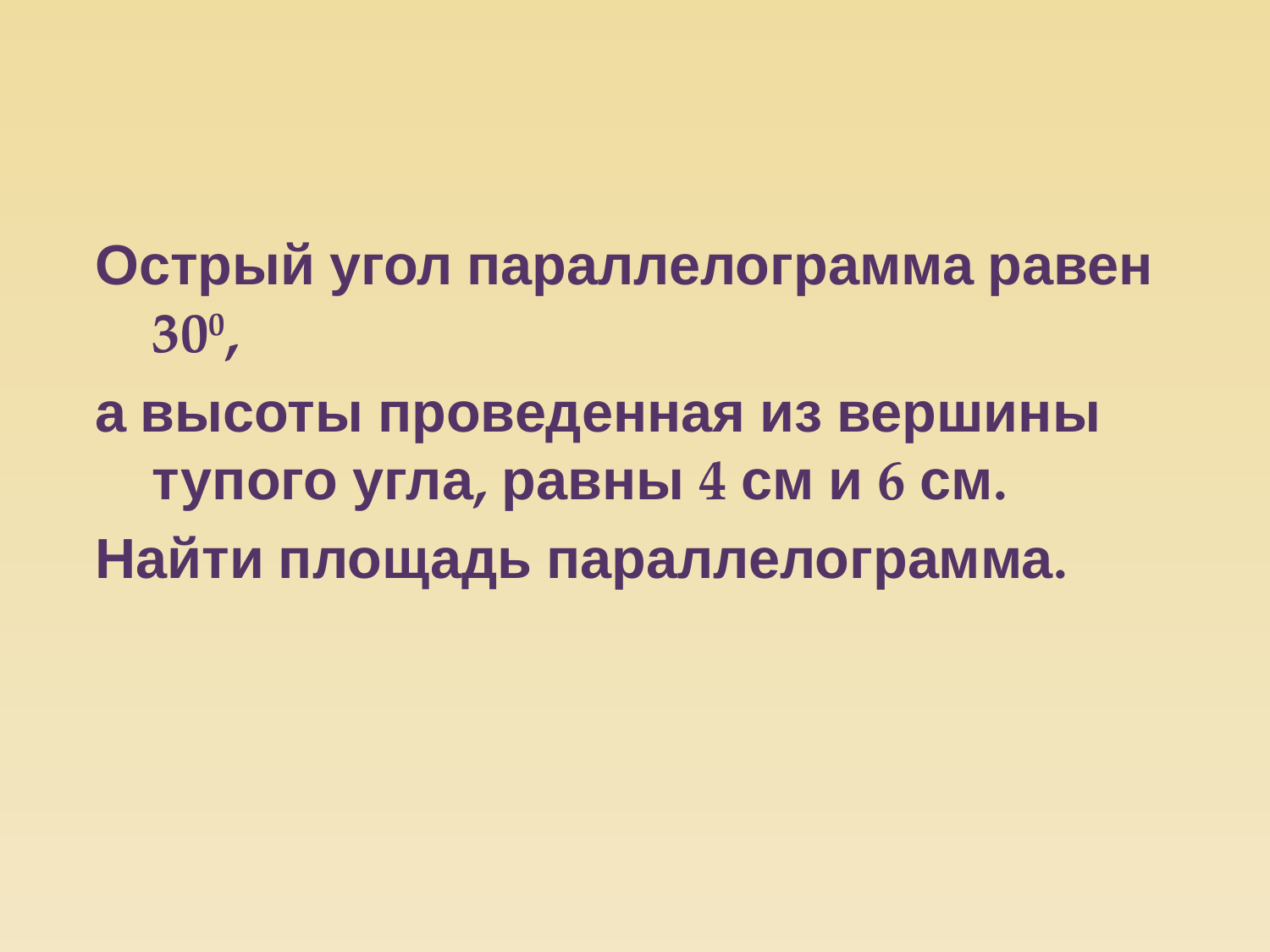

#
Острый угол параллелограмма равен 300,
а высоты проведенная из вершины тупого угла, равны 4 см и 6 см.
Найти площадь параллелограмма.